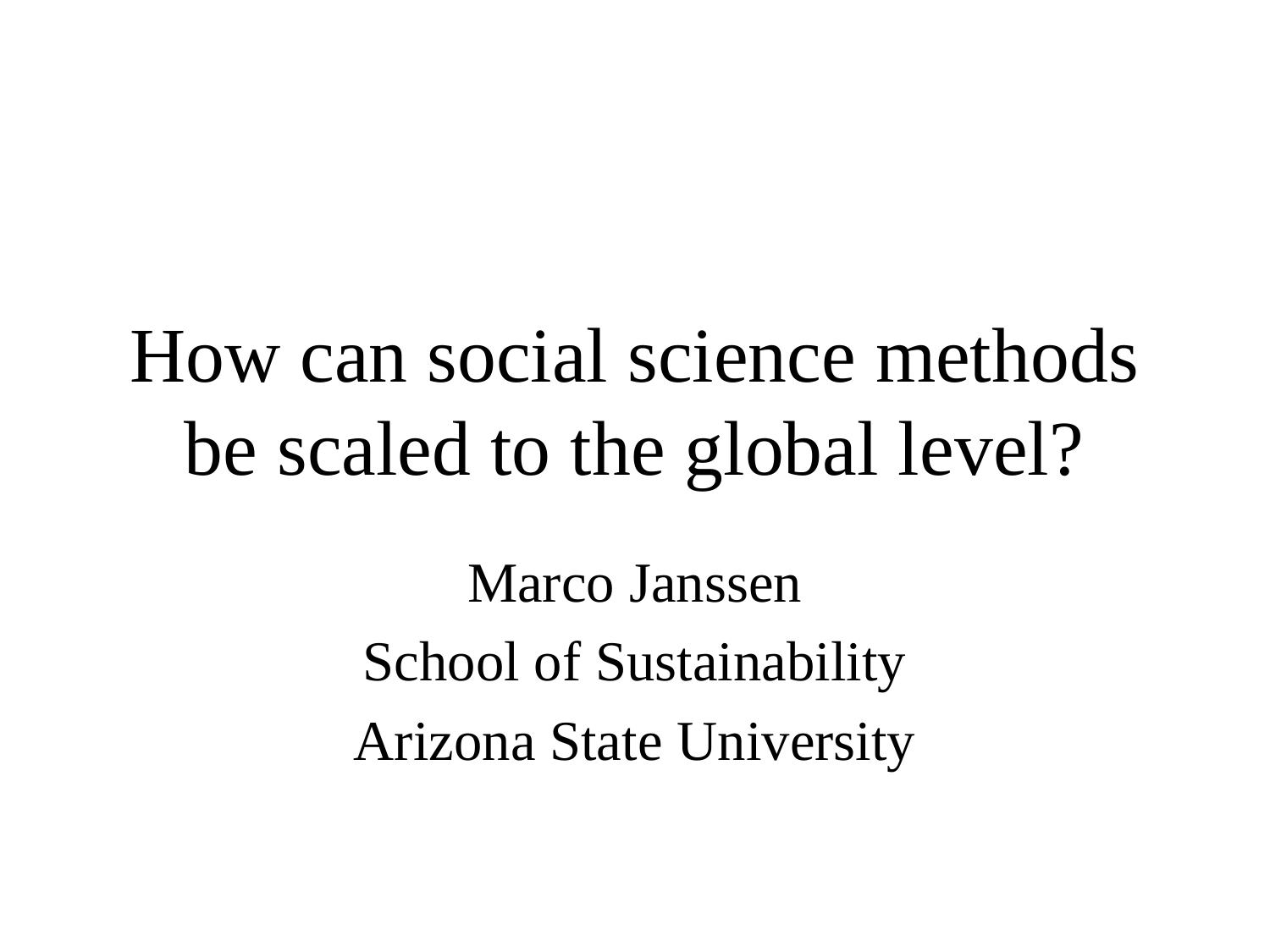

# How can social science methods be scaled to the global level?
Marco Janssen
School of Sustainability
Arizona State University